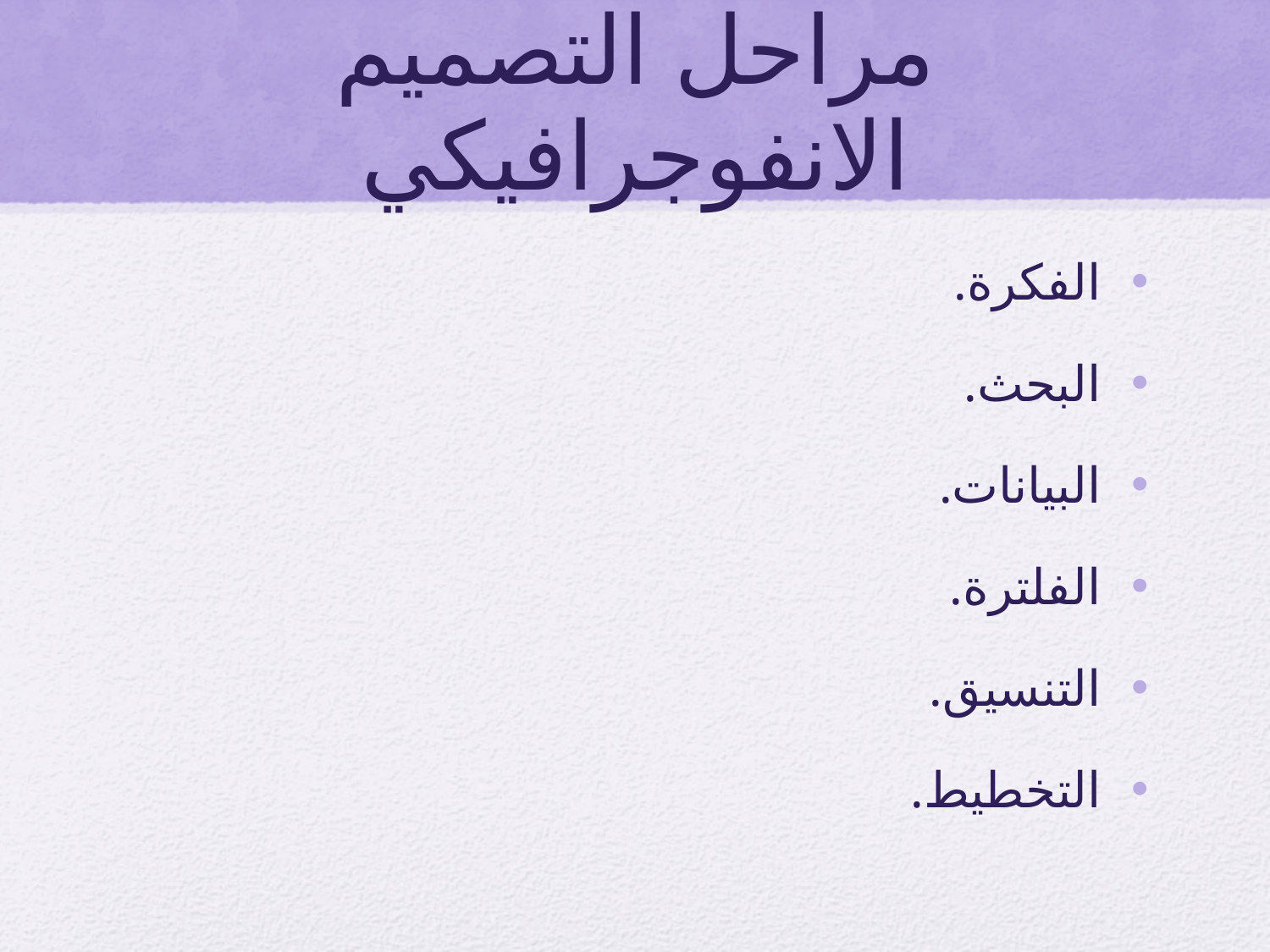

# مراحل التصميم الانفوجرافيكي
الفكرة.
البحث.
البيانات.
الفلترة.
التنسيق.
التخطيط.